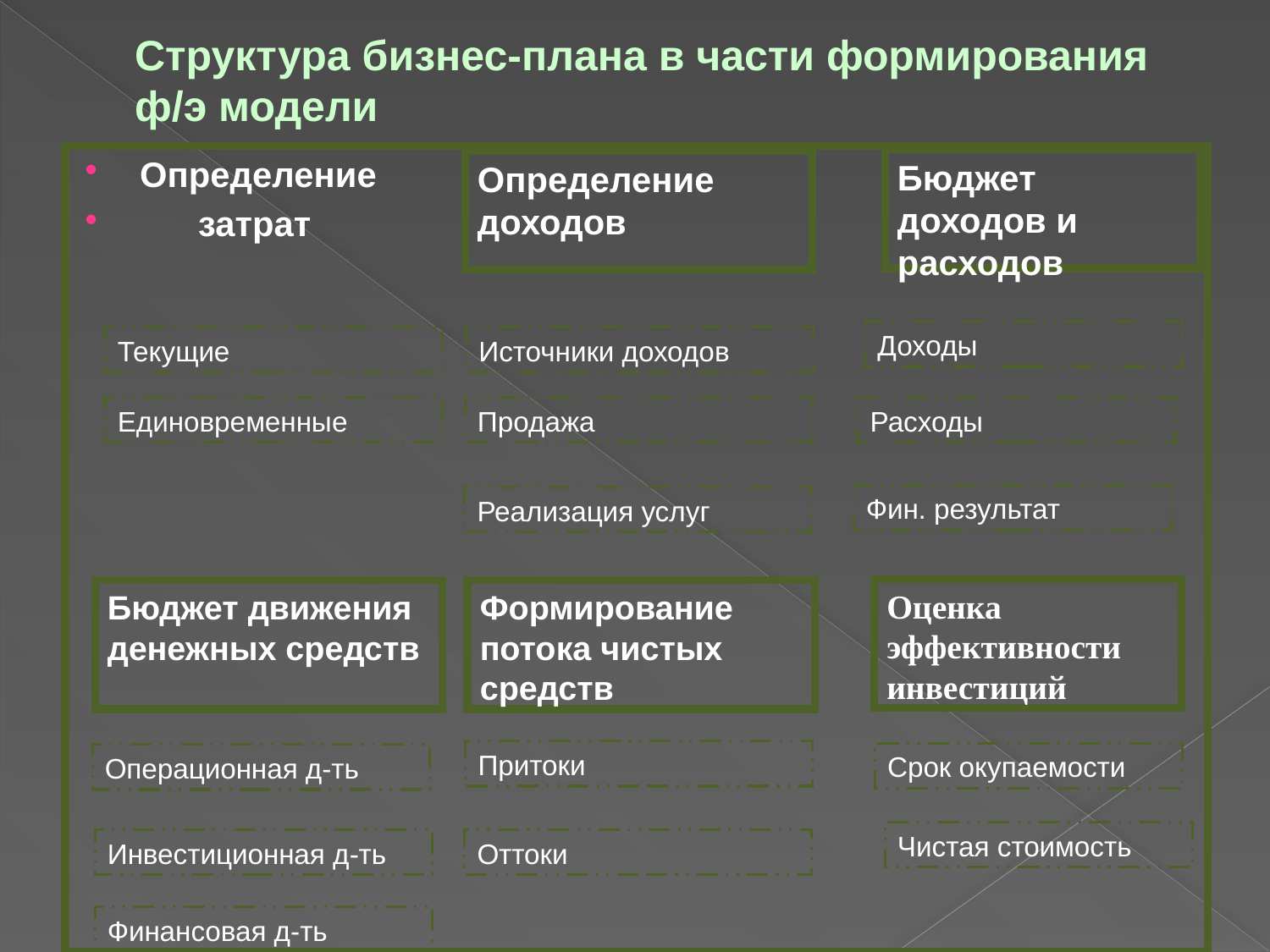

# Структура бизнес-плана в части формирования ф/э модели
Определение
      затрат
Бюджет доходов и расходов
Определение доходов
Доходы
Текущие
Источники доходов
Единовременные
Продажа
Расходы
Фин. результат
Реализация услуг
Оценка эффективности инвестиций
Бюджет движения денежных средств
Формирование потока чистых средств
Притоки
Срок окупаемости
Операционная д-ть
Чистая стоимость
Инвестиционная д-ть
Оттоки
Финансовая д-ть